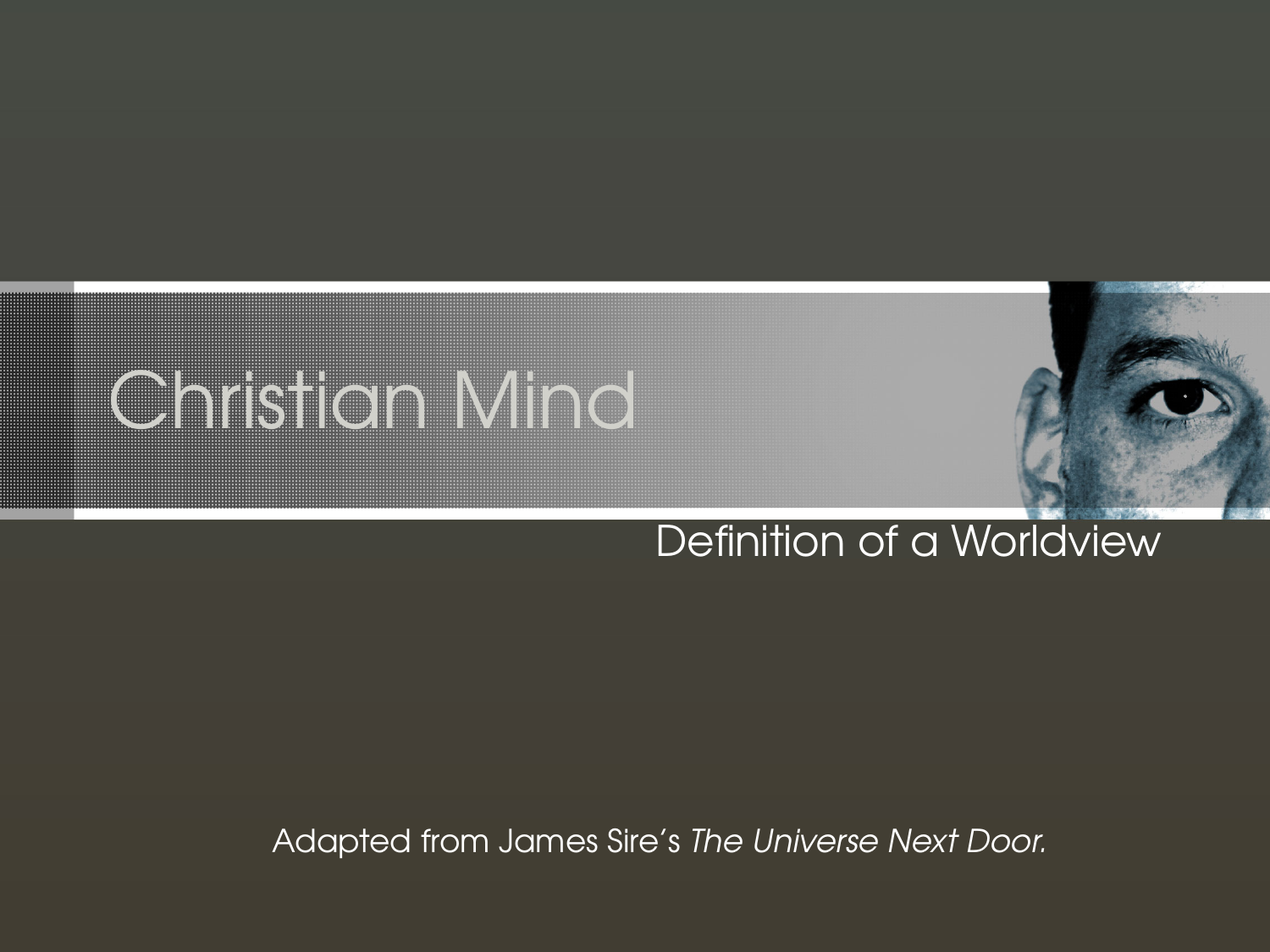

# Christian Mind
Definition of a Worldview
Adapted from James Sire’s The Universe Next Door.